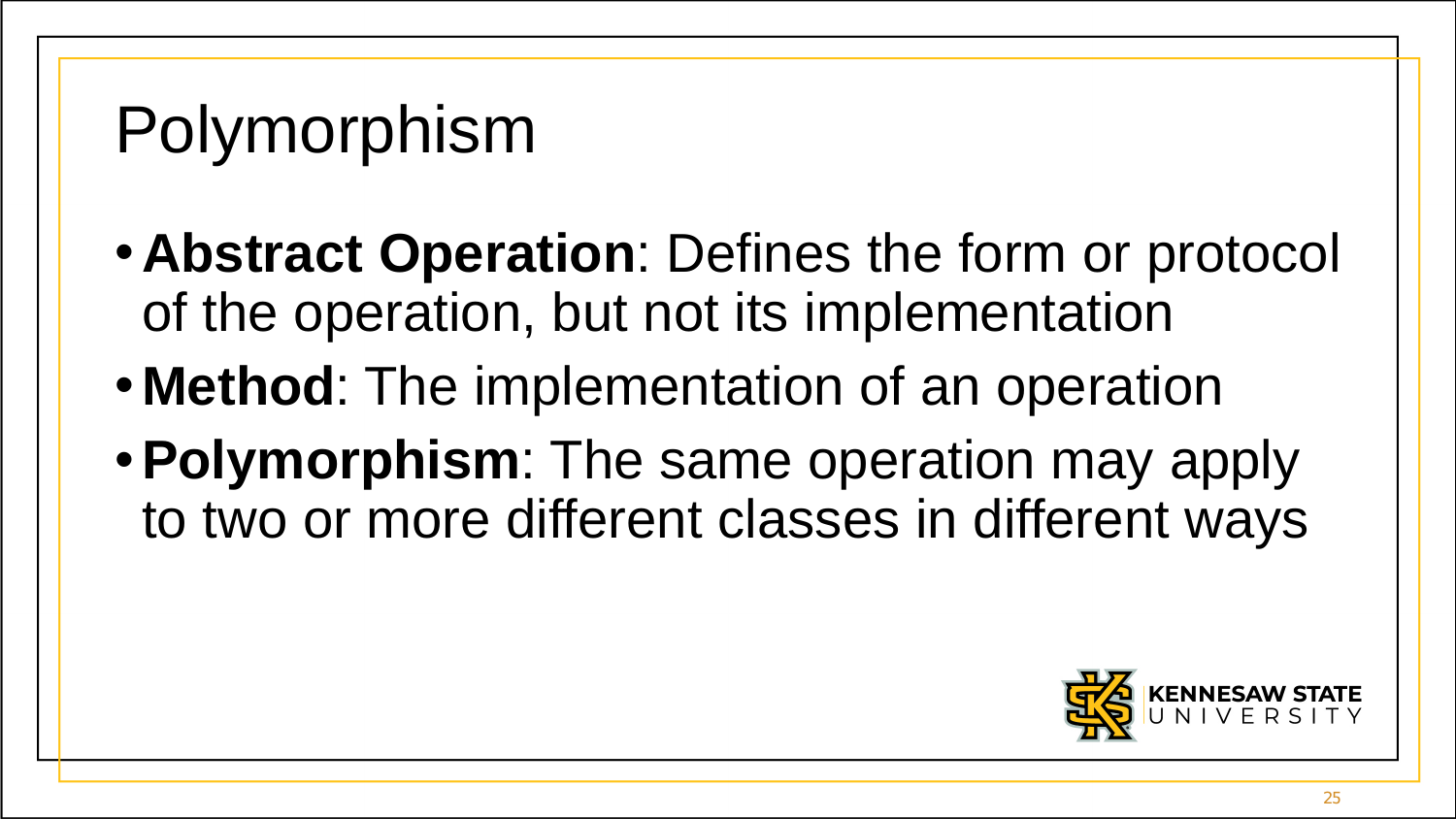

# Polymorphism
Abstract Operation: Defines the form or protocol of the operation, but not its implementation
Method: The implementation of an operation
Polymorphism: The same operation may apply to two or more different classes in different ways
25